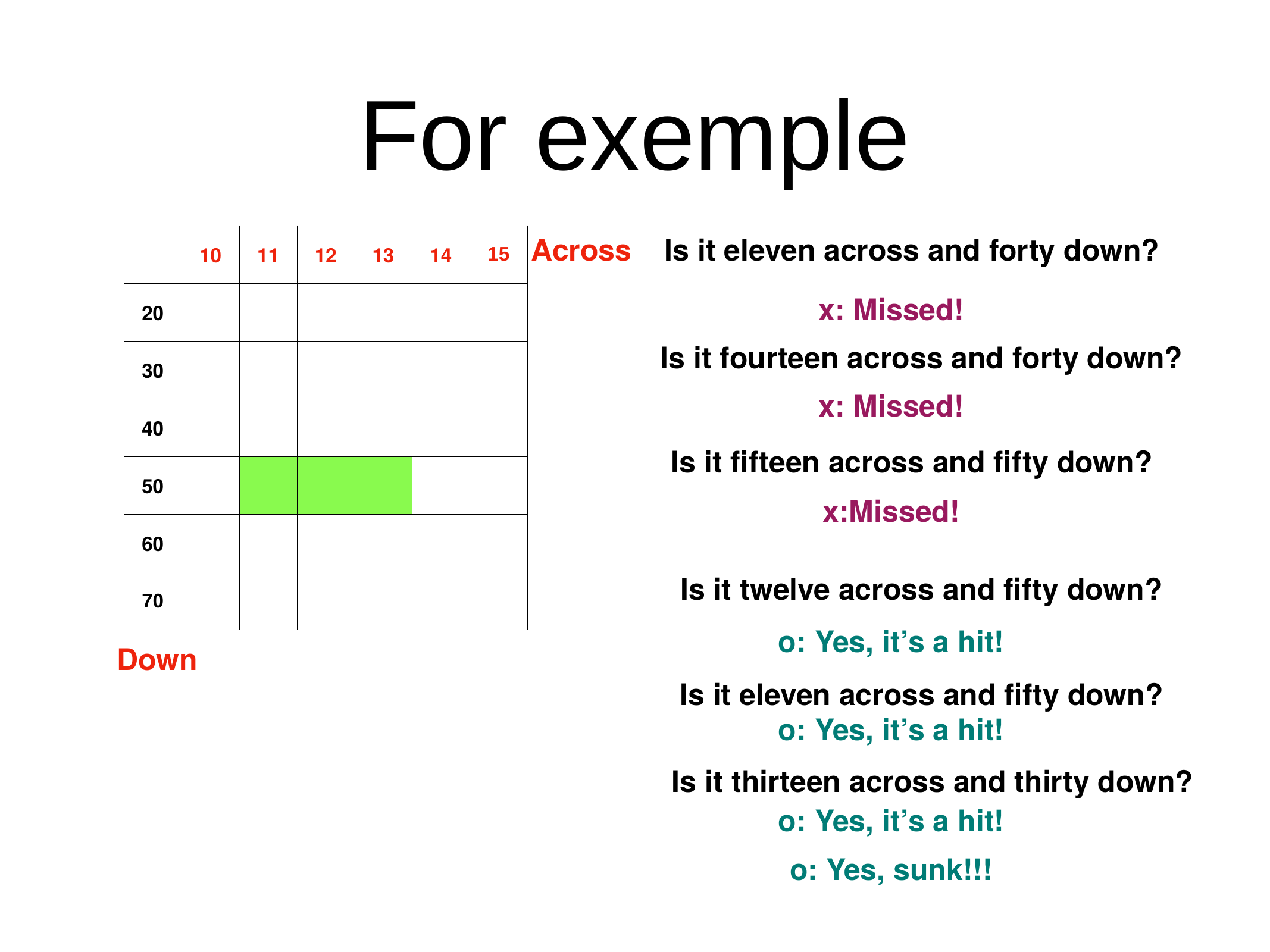

# For exemple
|  | 10 | 11 | 12 | 13 | 14 | 15 |
| --- | --- | --- | --- | --- | --- | --- |
| 20 |  |  |  |  |  |  |
| 30 |  |  |  |  |  |  |
| 40 |  |  |  |  |  |  |
| 50 |  |  |  |  |  |  |
| 60 |  |  |  |  |  |  |
| 70 |  |  |  |  |  |  |
Across
Is it eleven across and forty down?
x: Missed!
Is it fourteen across and forty down?
x: Missed!
Is it fifteen across and fifty down?
x:Missed!
Is it twelve across and fifty down?
o: Yes, it’s a hit!
Down
Is it eleven across and fifty down?
o: Yes, it’s a hit!
Is it thirteen across and thirty down?
o: Yes, it’s a hit!
o: Yes, sunk!!!